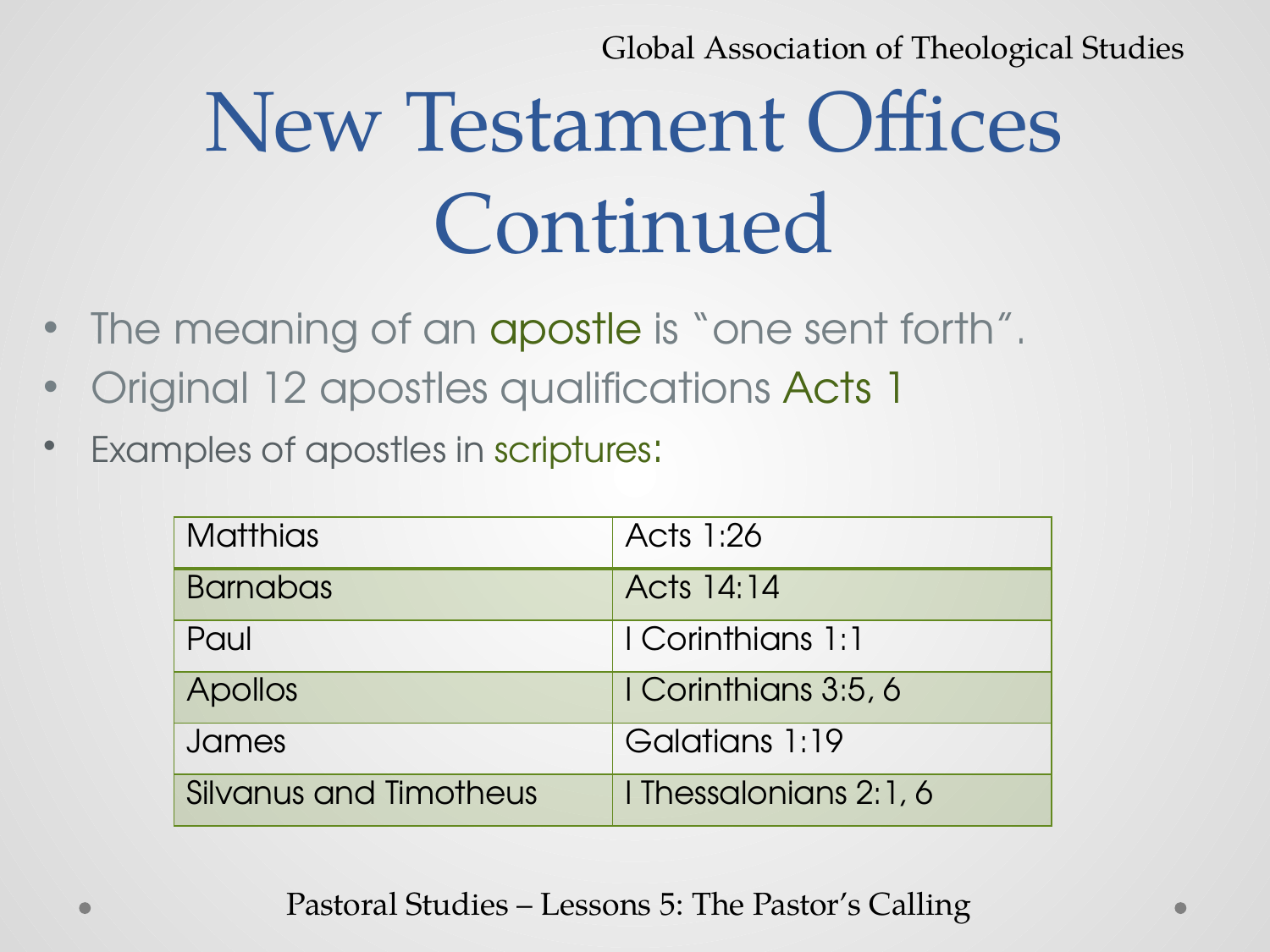

Global Association of Theological Studies
# New Testament Offices Continued
The meaning of an apostle is “one sent forth”.
Original 12 apostles qualifications Acts 1
Examples of apostles in scriptures:

| Matthias | Acts 1:26 |
| --- | --- |
| Barnabas | Acts 14:14 |
| Paul | I Corinthians 1:1 |
| Apollos | I Corinthians 3:5, 6 |
| James | Galatians 1:19 |
| Silvanus and Timotheus | I Thessalonians 2:1, 6 |
Pastoral Studies – Lessons 5: The Pastor’s Calling